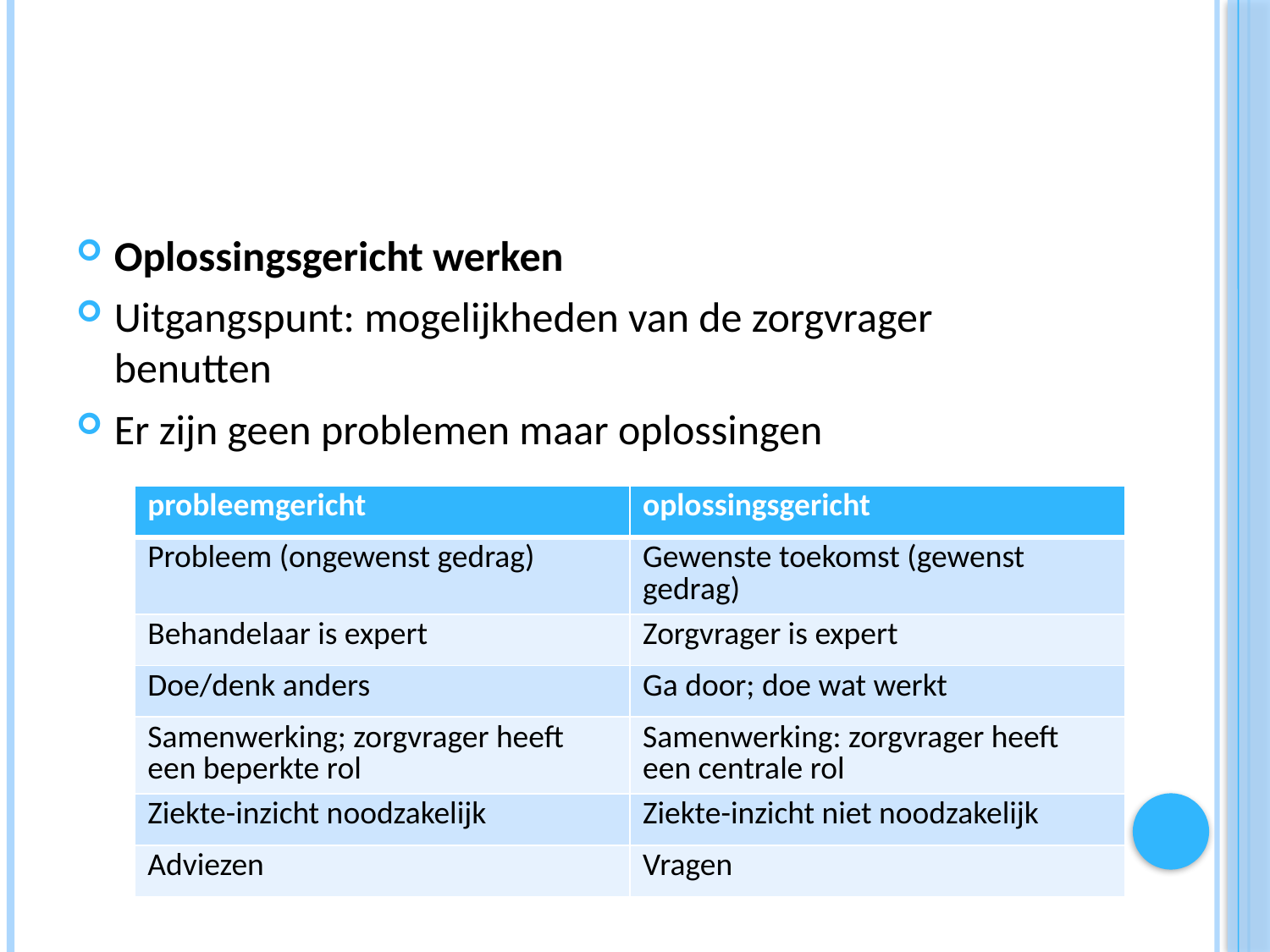

#
Oplossingsgericht werken
Uitgangspunt: mogelijkheden van de zorgvrager benutten
Er zijn geen problemen maar oplossingen

| probleemgericht | oplossingsgericht |
| --- | --- |
| Probleem (ongewenst gedrag) | Gewenste toekomst (gewenst gedrag) |
| Behandelaar is expert | Zorgvrager is expert |
| Doe/denk anders | Ga door; doe wat werkt |
| Samenwerking; zorgvrager heeft een beperkte rol | Samenwerking: zorgvrager heeft een centrale rol |
| Ziekte-inzicht noodzakelijk | Ziekte-inzicht niet noodzakelijk |
| Adviezen | Vragen |